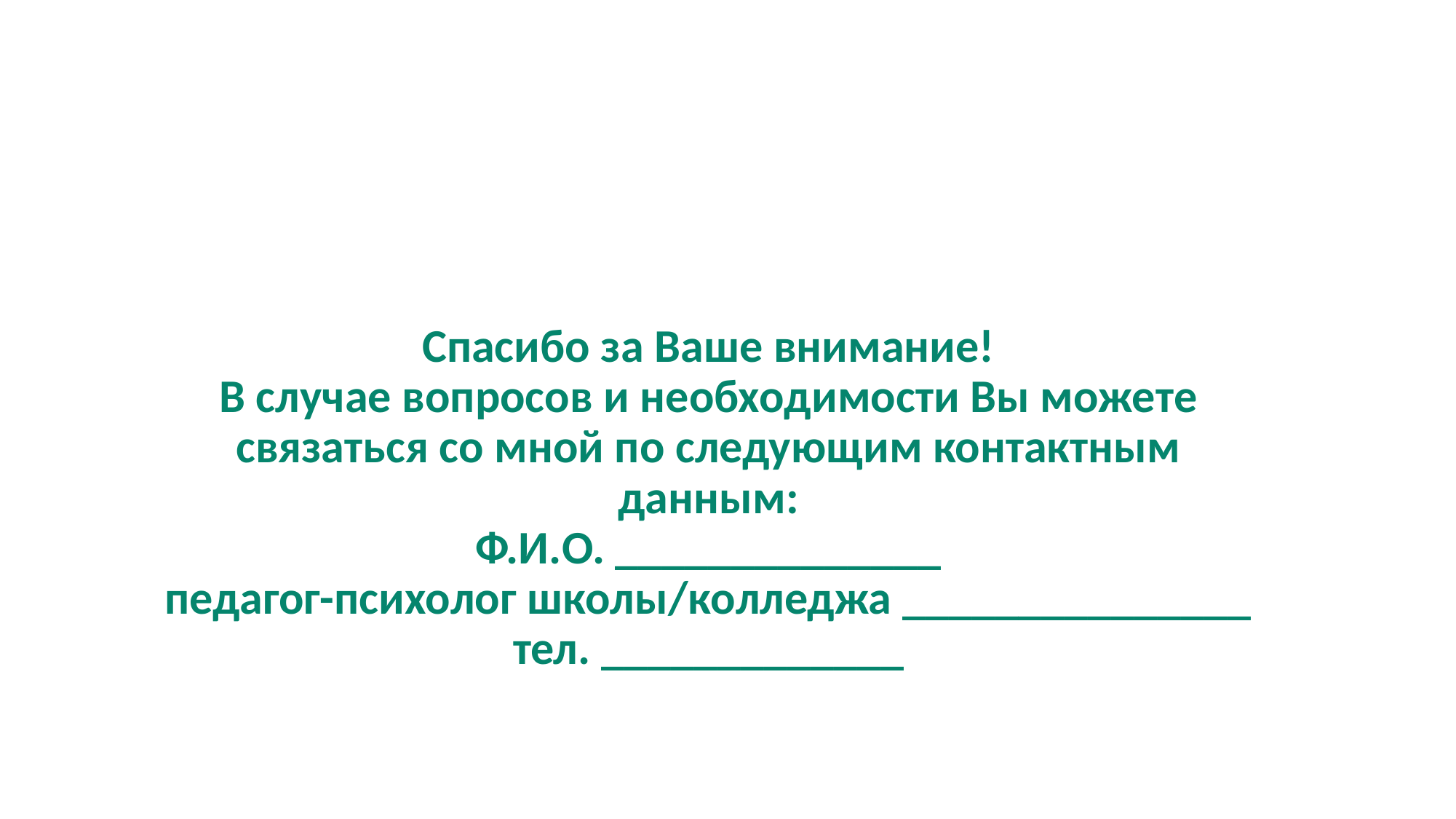

# Спасибо за Ваше внимание! В случае вопросов и необходимости Вы можете связаться со мной по следующим контактным данным: Ф.И.О. ______________ педагог-психолог школы/колледжа _______________ тел. _____________